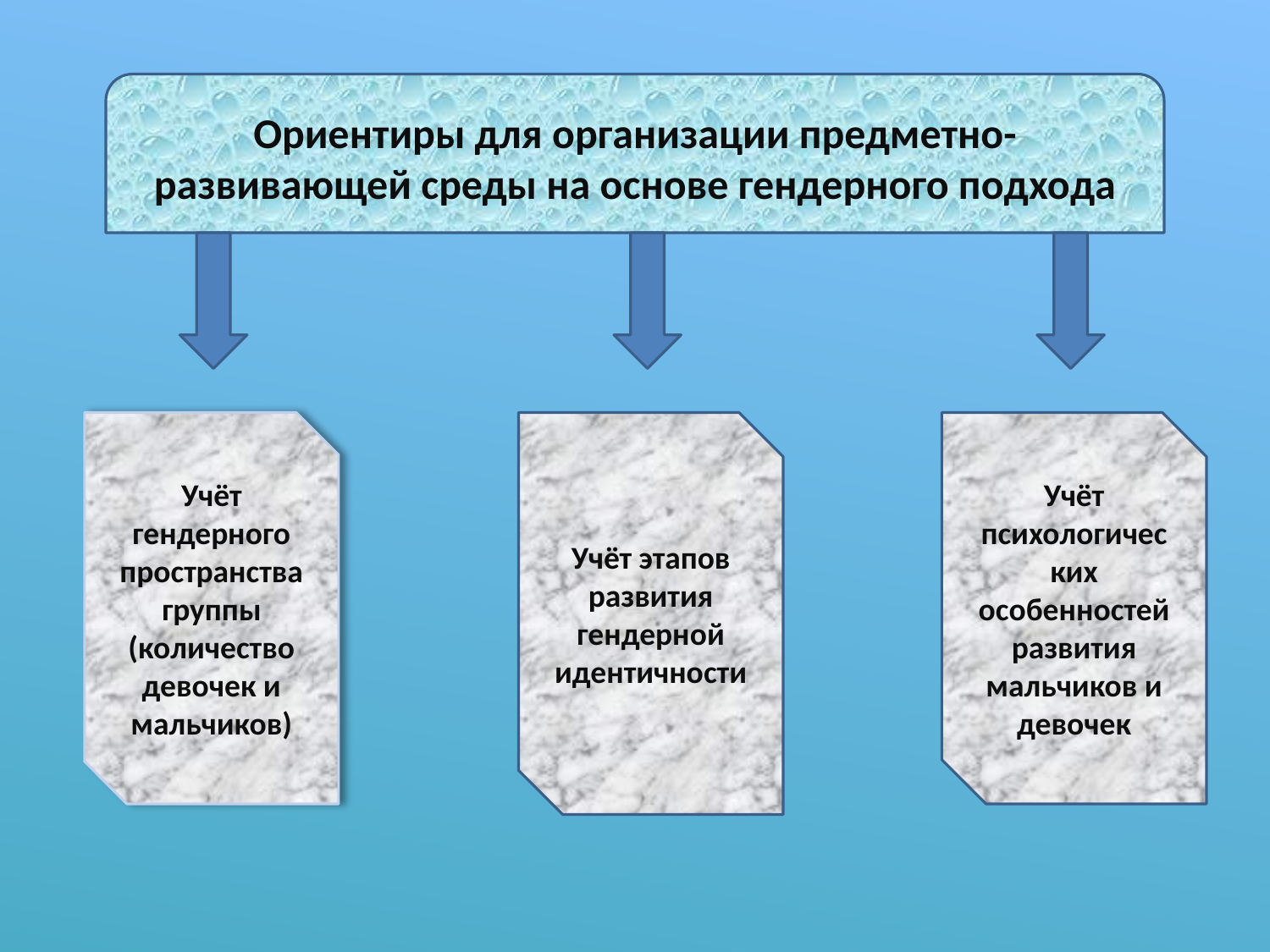

Ориентиры для организации предметно-развивающей среды на основе гендерного подхода

Учёт гендерного пространства группы
(количество девочек и мальчиков)
Учёт этапов развития гендерной идентичности
Учёт психологических особенностей развития мальчиков и девочек